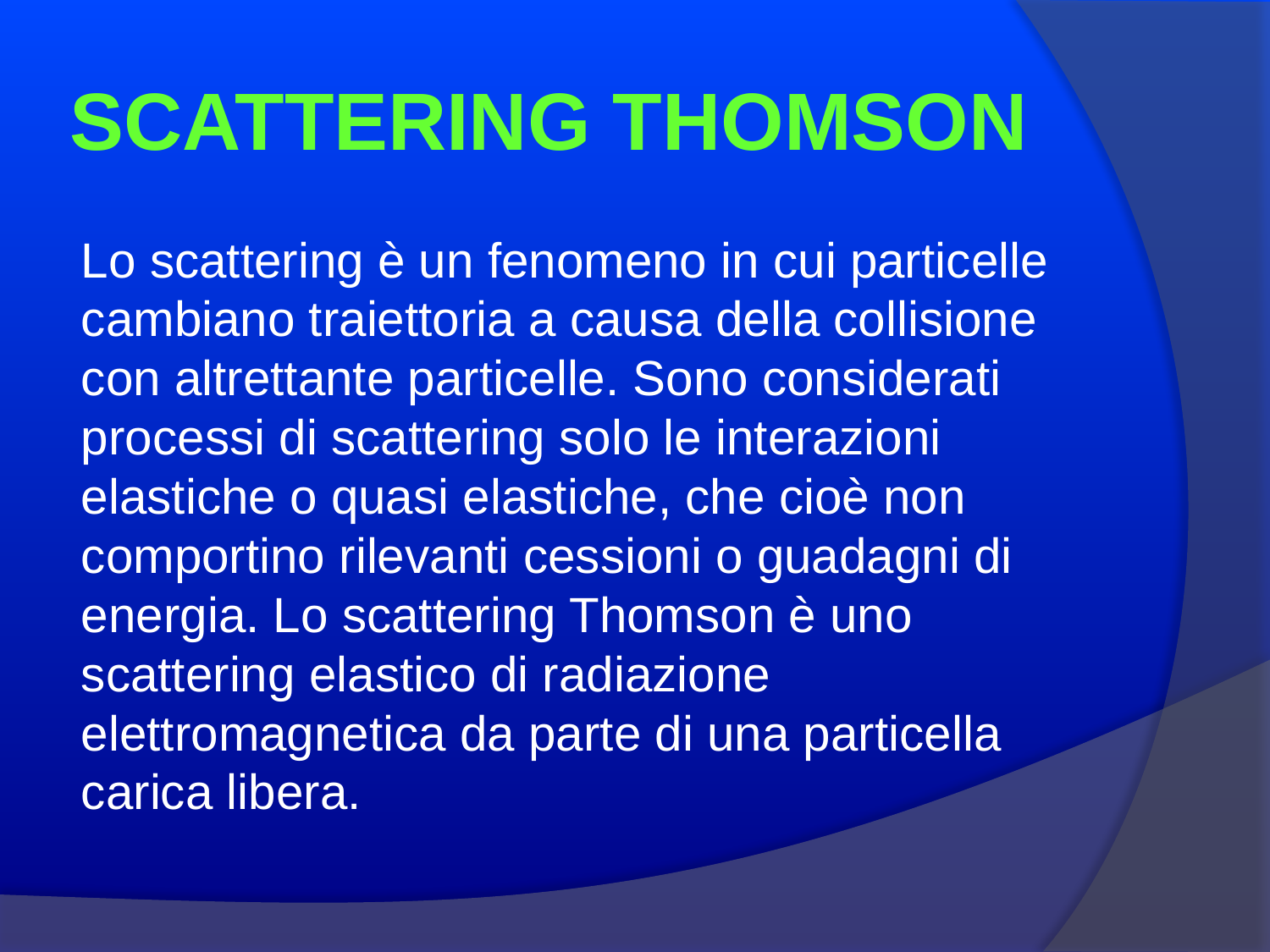

# SCATTERING THOMSON
Lo scattering è un fenomeno in cui particelle  cambiano traiettoria a causa della collisione con altrettante particelle. Sono considerati processi di scattering solo le interazioni elastiche o quasi elastiche, che cioè non comportino rilevanti cessioni o guadagni di energia. Lo scattering Thomson è uno scattering elastico di radiazione elettromagnetica da parte di una particella carica libera.